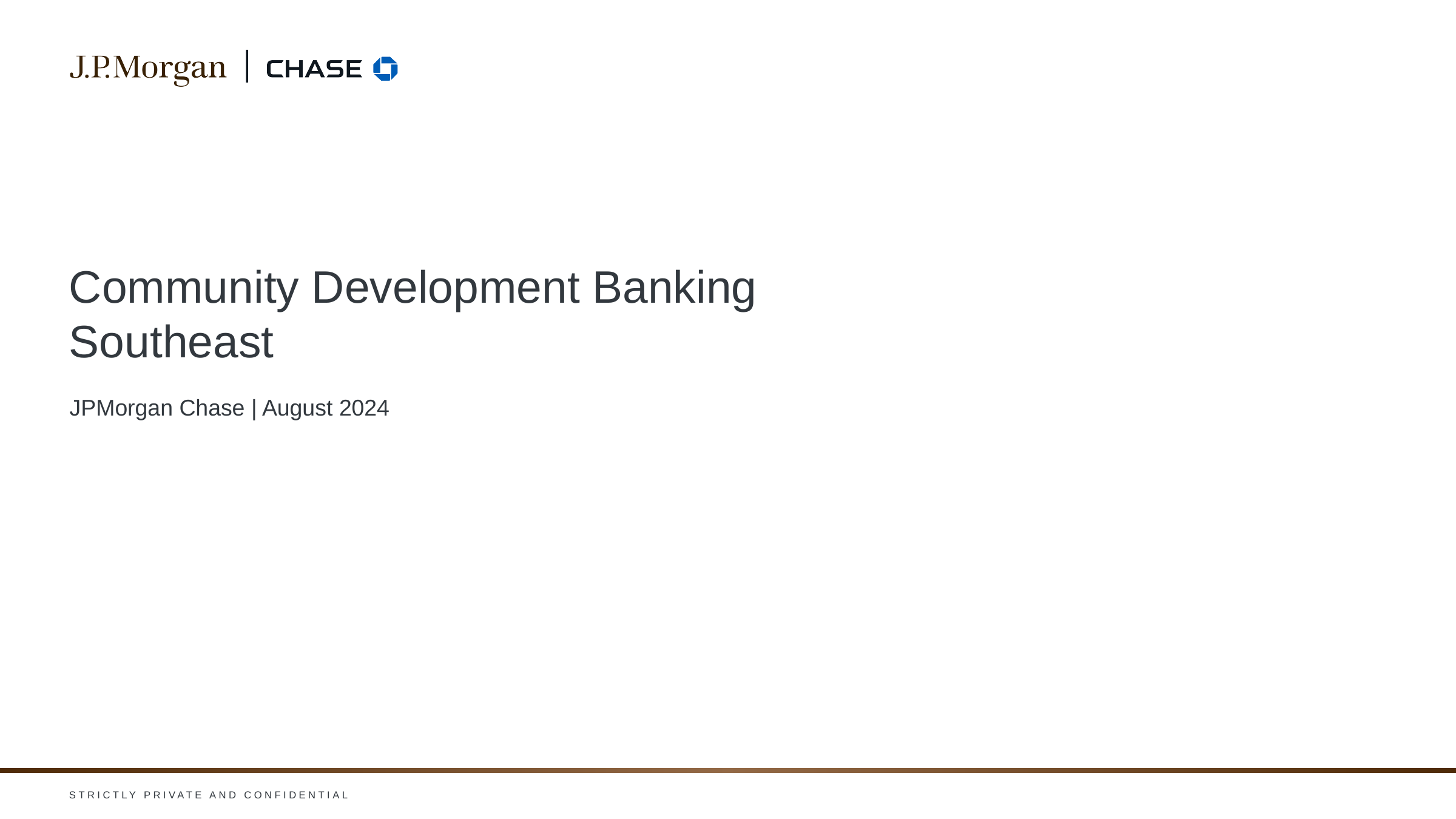

Community Development Banking
Southeast
JPMorgan Chase | August 2024